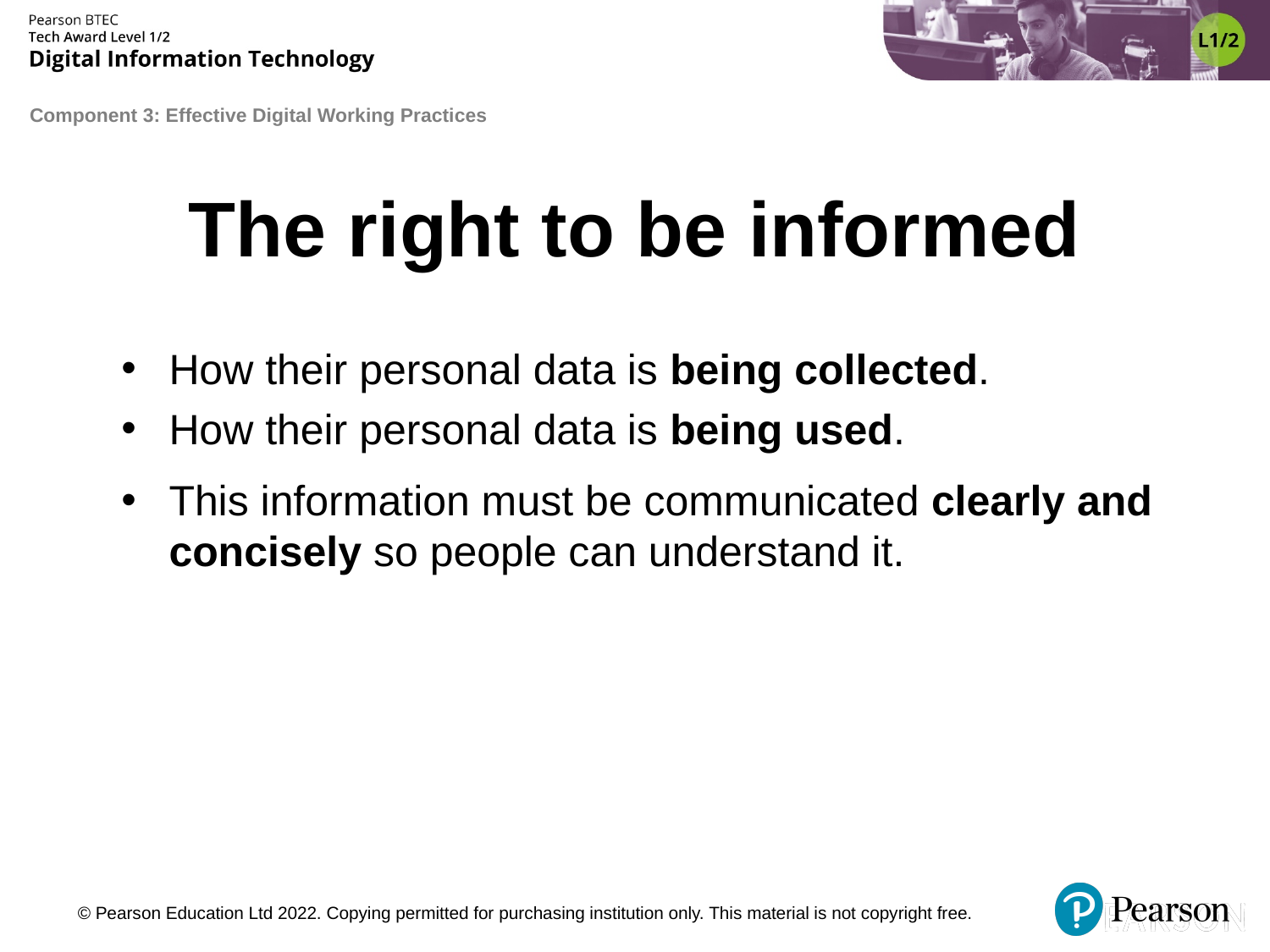

# The right to be informed
How their personal data is being collected.
How their personal data is being used.
This information must be communicated clearly and concisely so people can understand it.
© Pearson Education Ltd 2022. Copying permitted for purchasing institution only. This material is not copyright free.